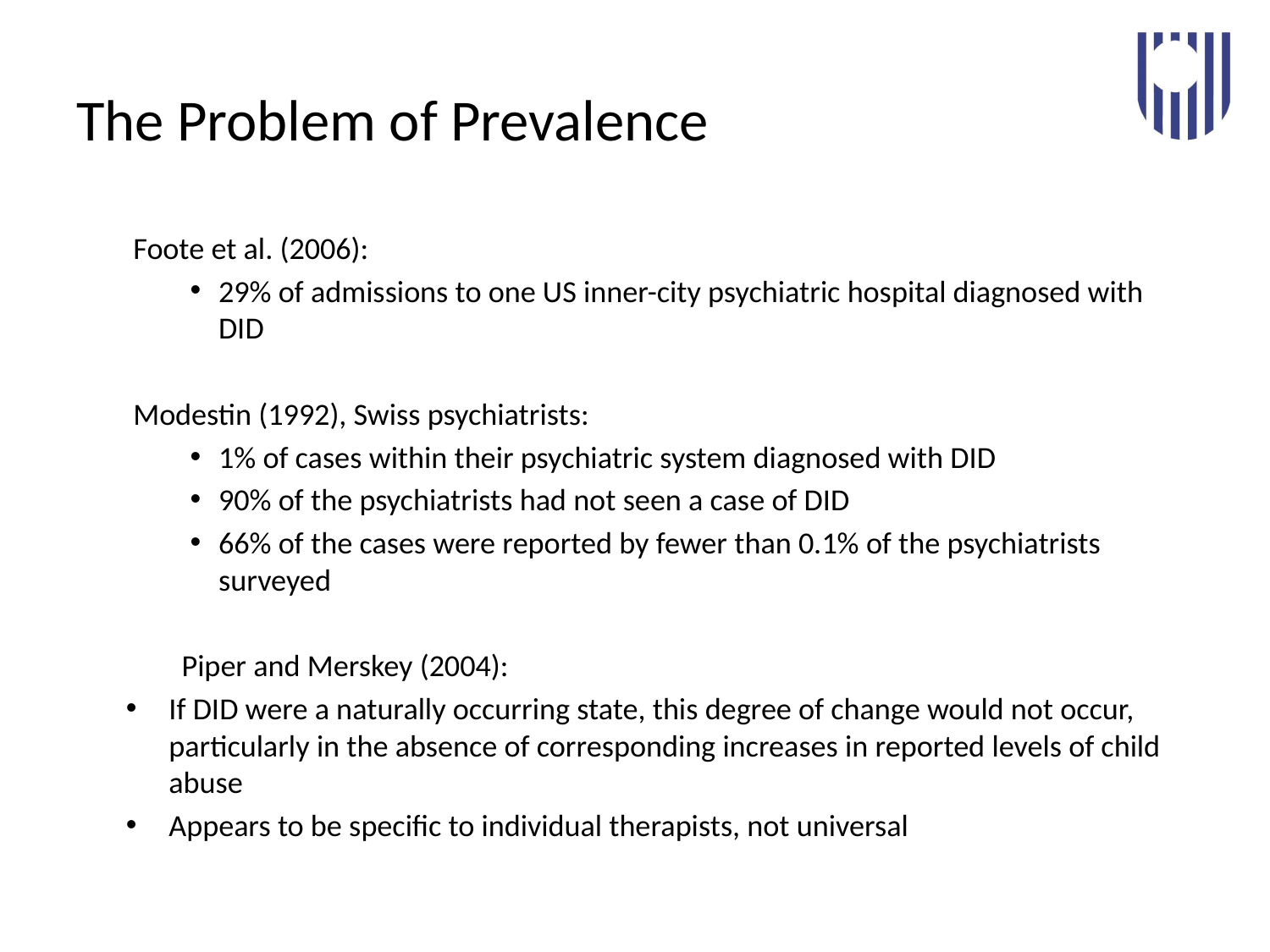

# The Problem of Prevalence
Foote et al. (2006):
29% of admissions to one US inner-city psychiatric hospital diagnosed with DID

Modestin (1992), Swiss psychiatrists:
1% of cases within their psychiatric system diagnosed with DID
90% of the psychiatrists had not seen a case of DID
66% of the cases were reported by fewer than 0.1% of the psychiatrists surveyed

	Piper and Merskey (2004):
If DID were a naturally occurring state, this degree of change would not occur, particularly in the absence of corresponding increases in reported levels of child abuse
Appears to be specific to individual therapists, not universal